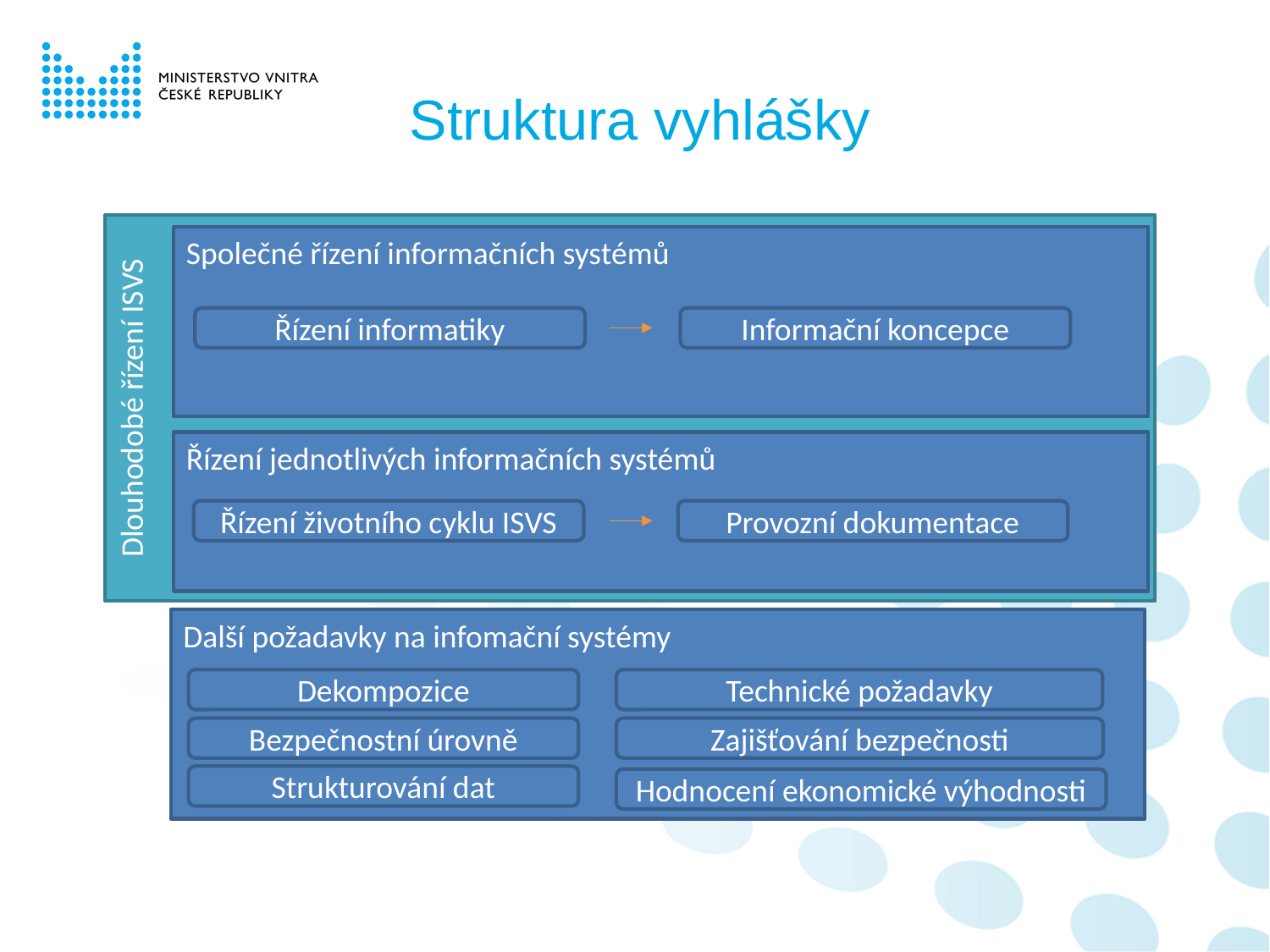

# Struktura vyhlášky
Dlouhodobé řízení ISVS
Společné řízení informačních systémů
Řízení informatiky
Informační koncepce
Řízení jednotlivých informačních systémů
Řízení životního cyklu ISVS
Provozní dokumentace
Další požadavky na infomační systémy
Dekompozice
Technické požadavky
Bezpečnostní úrovně
Zajišťování bezpečnosti
Strukturování dat
Hodnocení ekonomické výhodnosti